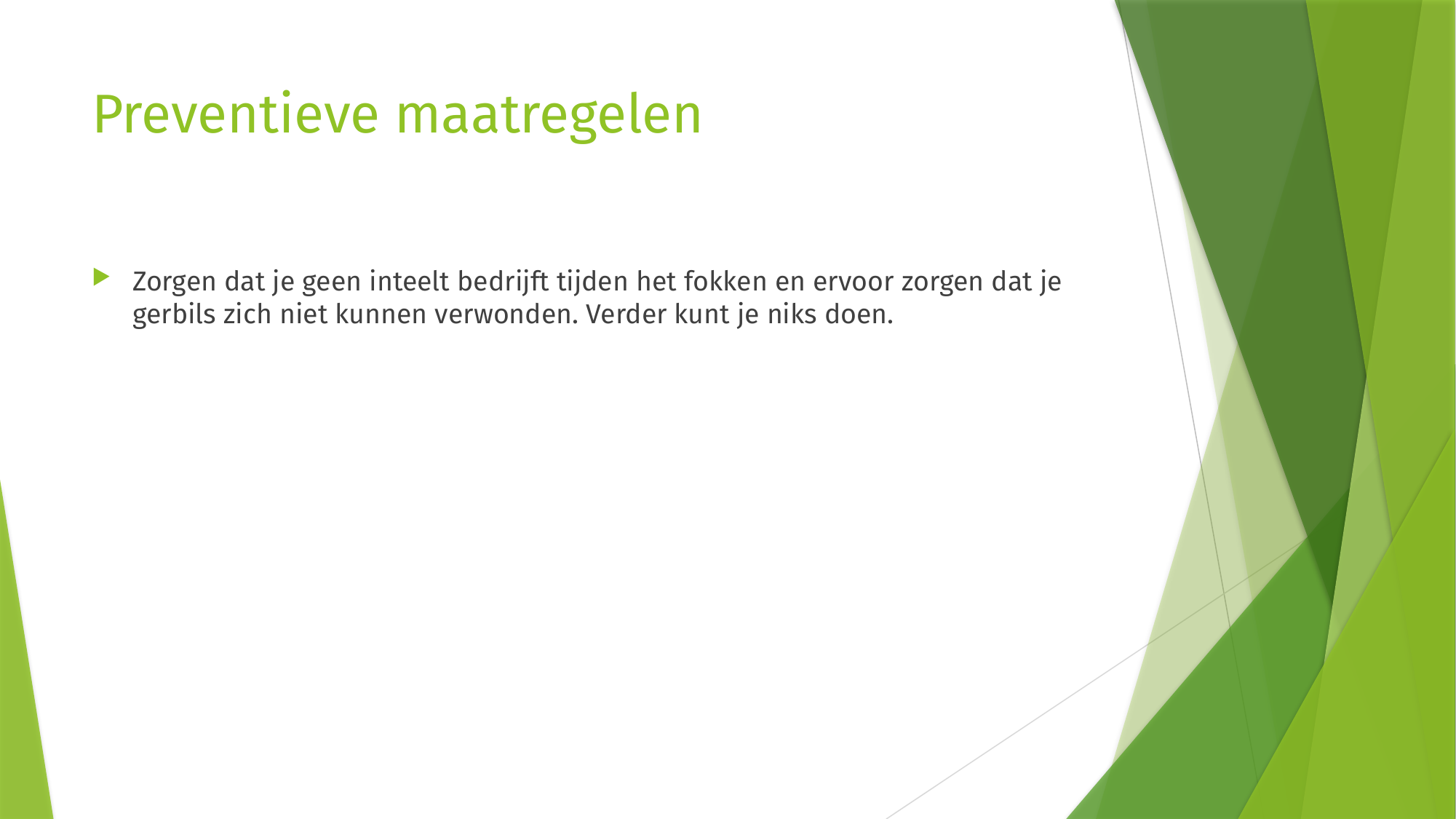

# Preventieve maatregelen
Zorgen dat je geen inteelt bedrijft tijden het fokken en ervoor zorgen dat je gerbils zich niet kunnen verwonden. Verder kunt je niks doen.